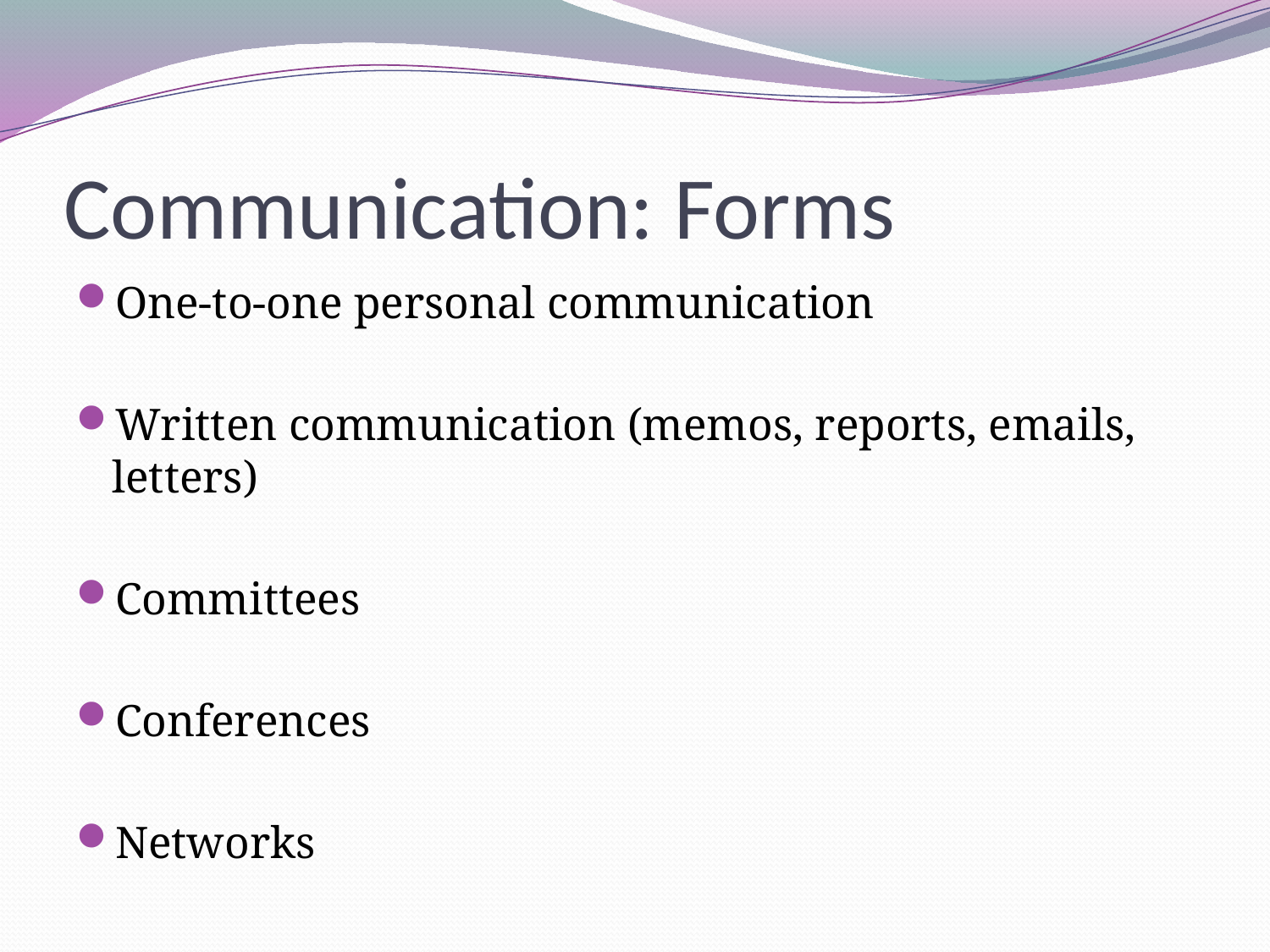

# Communication: Forms
One-to-one personal communication

Written communication (memos, reports, emails, letters)

Committees

Conferences

Networks